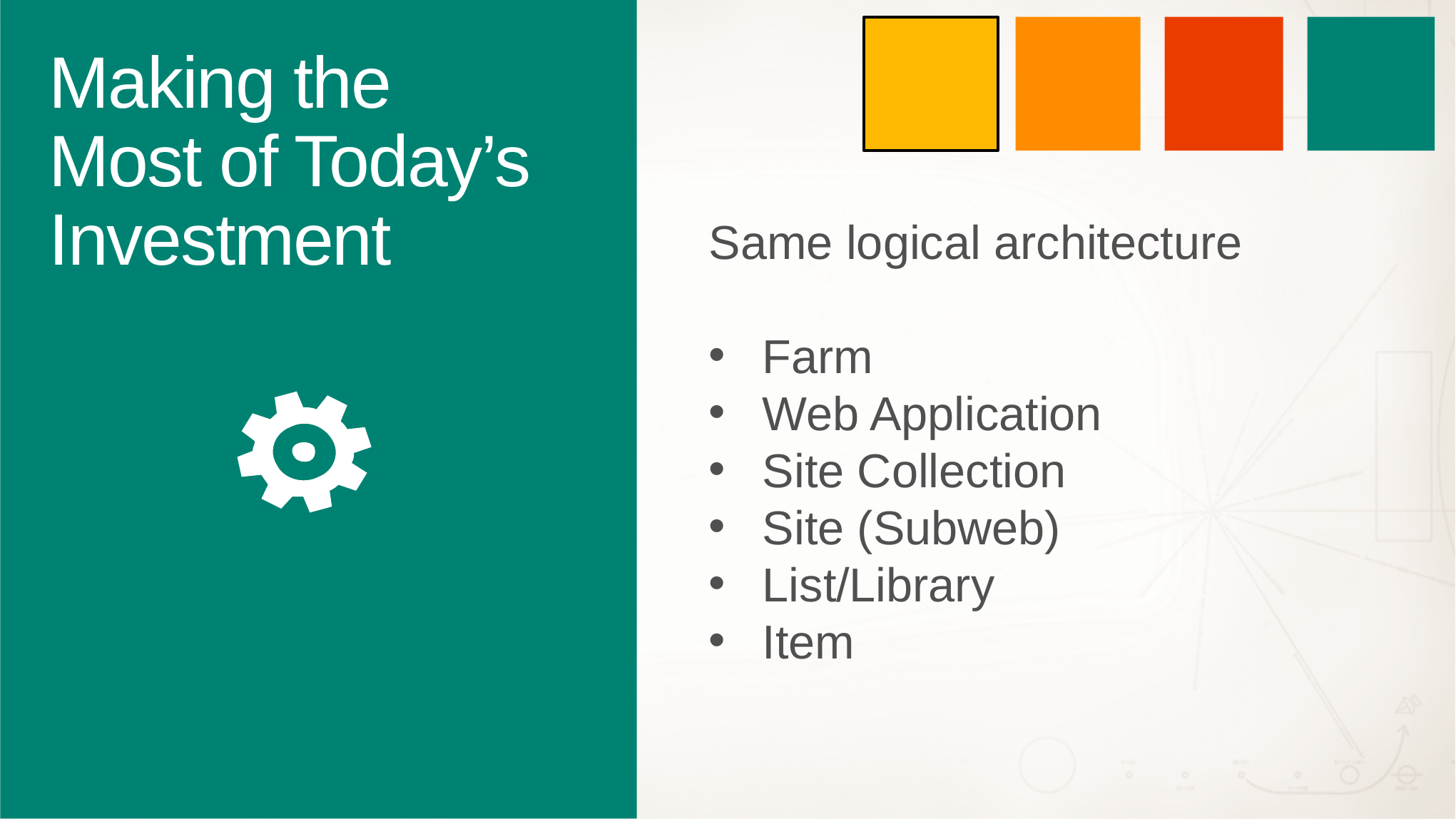

# Making the Most of Today’s Investment
Same logical architecture

Farm
Web Application
Site Collection
Site (Subweb)
List/Library
Item